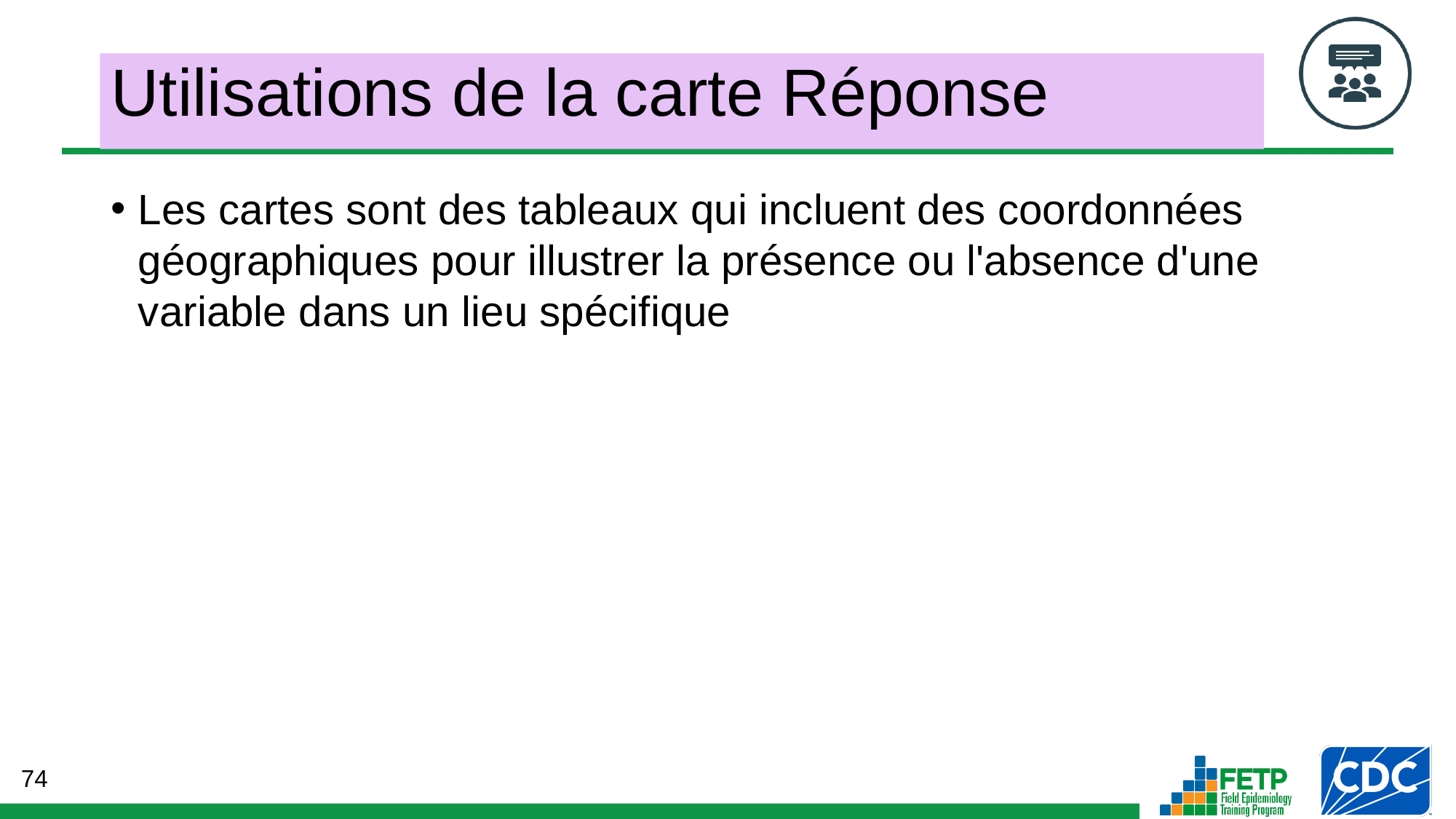

# Utilisations de la carte Réponse
Les cartes sont des tableaux qui incluent des coordonnées géographiques pour illustrer la présence ou l'absence d'une variable dans un lieu spécifique